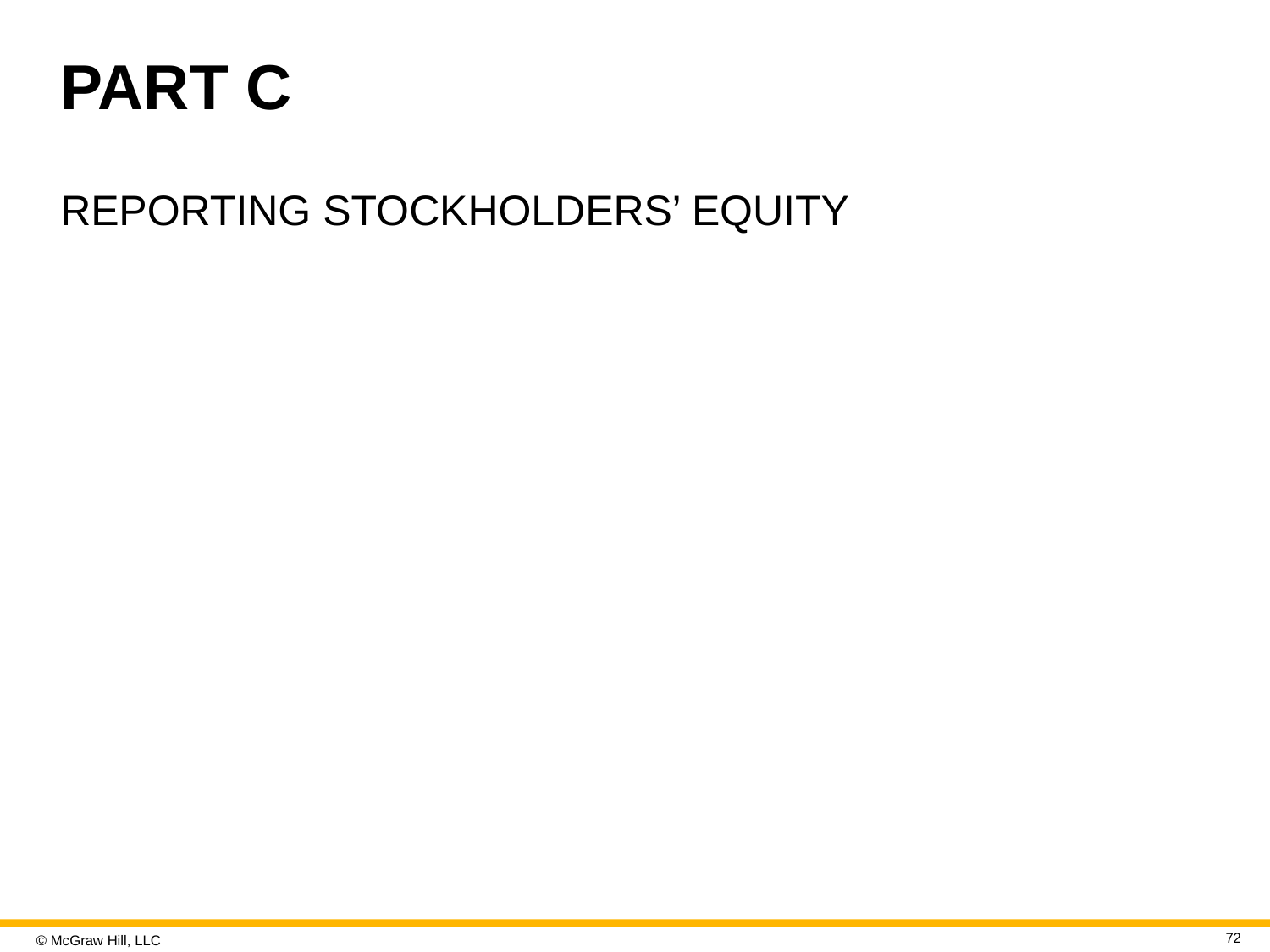

# PART C
REPORTING STOCKHOLDERS’ EQUITY
72